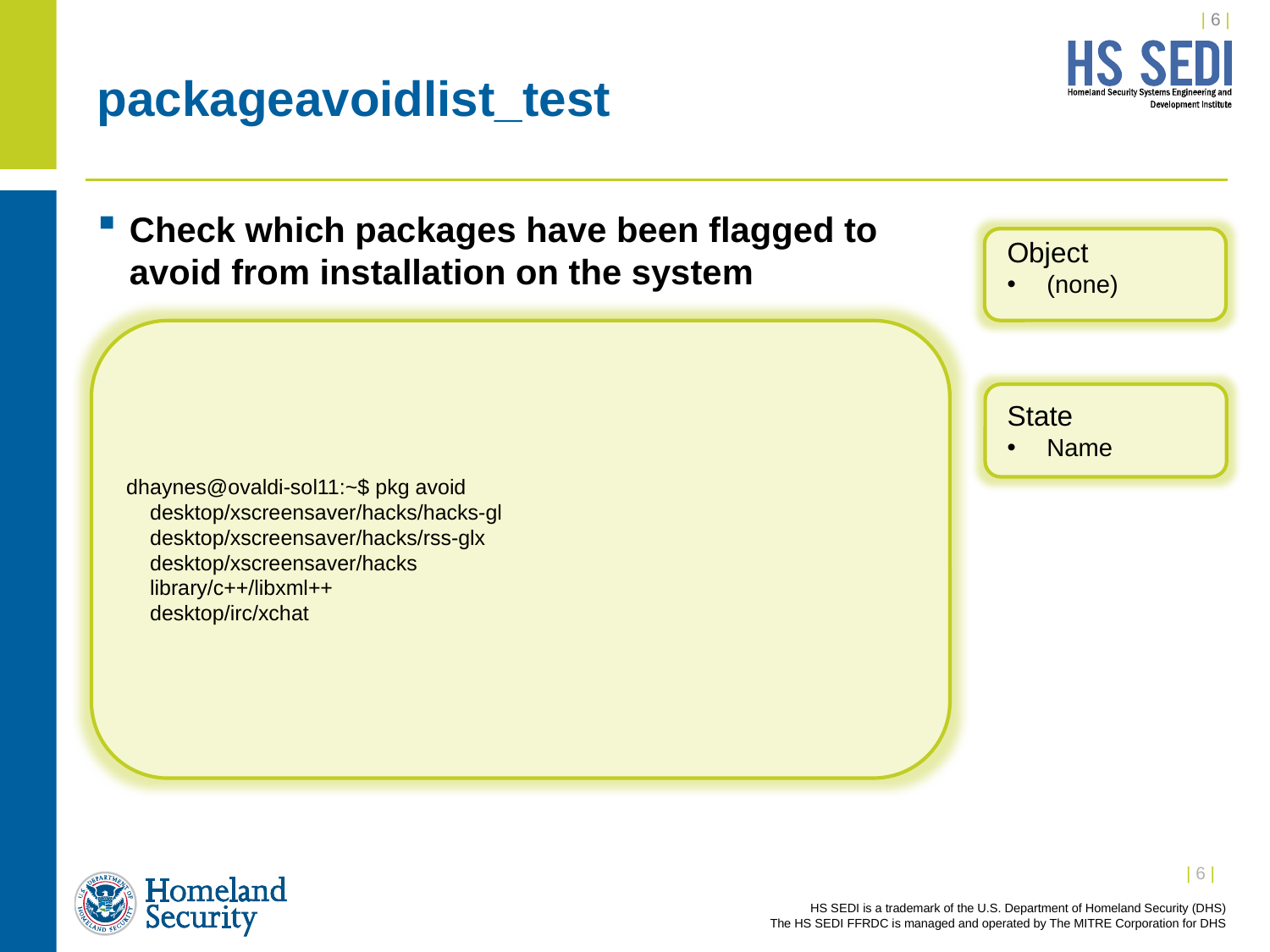

| 6 |
# packageavoidlist_test
Check which packages have been flagged to avoid from installation on the system

Object
(none)
dhaynes@ovaldi-sol11:~$ pkg avoid
    desktop/xscreensaver/hacks/hacks-gl
    desktop/xscreensaver/hacks/rss-glx
    desktop/xscreensaver/hacks
    library/c++/libxml++
    desktop/irc/xchat

State
Name
| 6 |